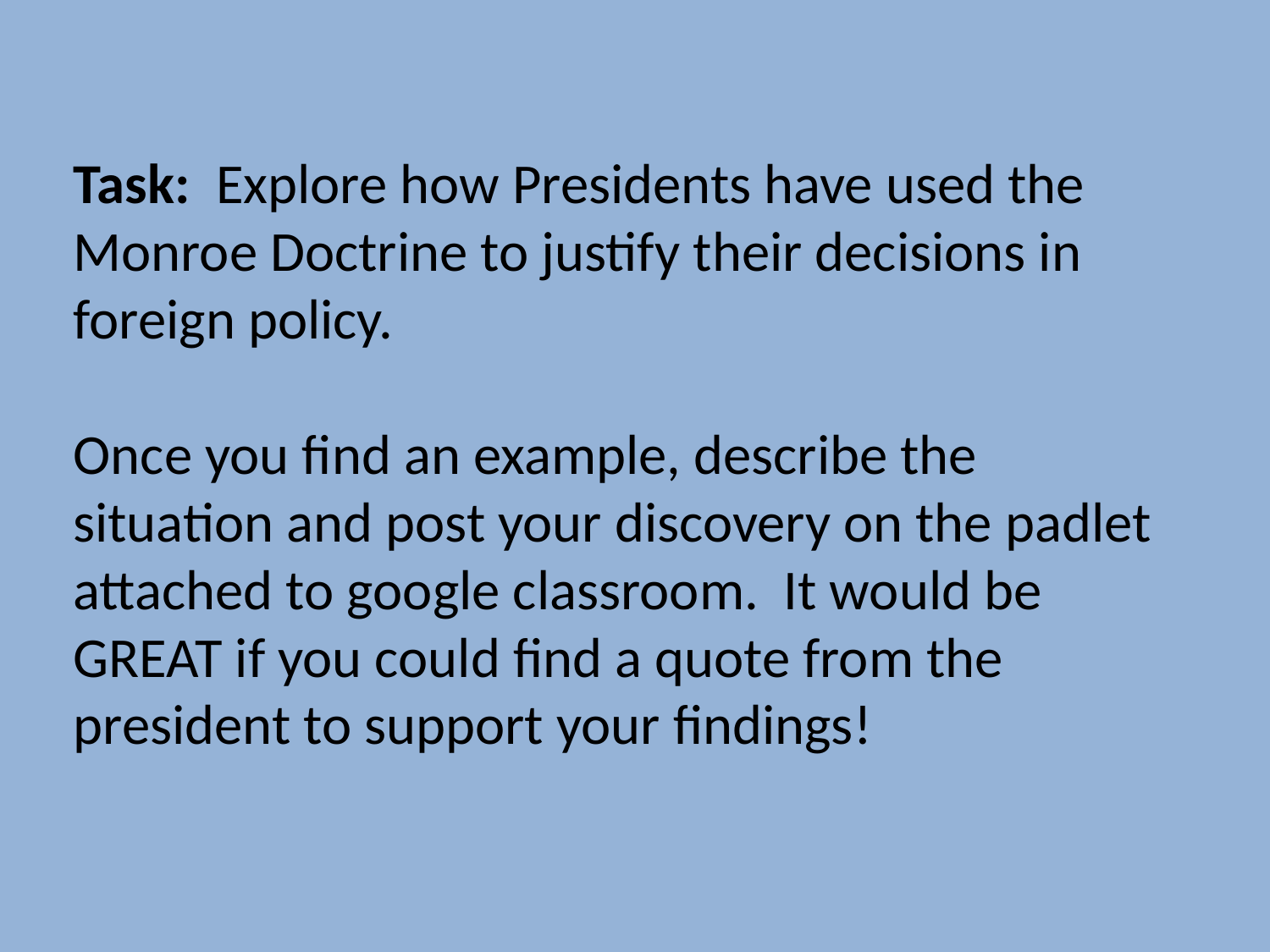

Task:  Explore how Presidents have used the Monroe Doctrine to justify their decisions in foreign policy.

Once you find an example, describe the situation and post your discovery on the padlet attached to google classroom.  It would be GREAT if you could find a quote from the president to support your findings!